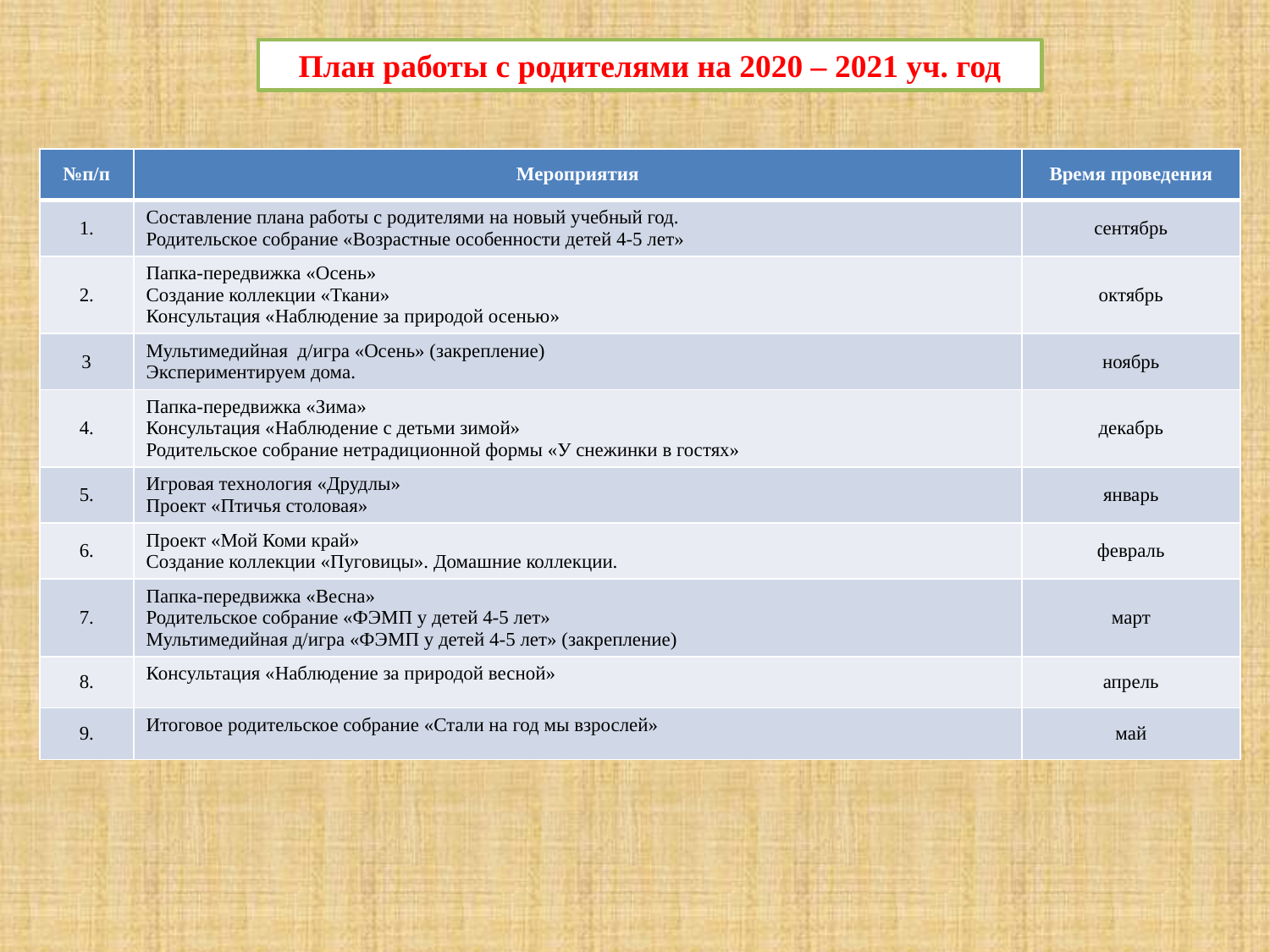

План работы с родителями на 2020 – 2021 уч. год
| №п/п | Мероприятия | Время проведения |
| --- | --- | --- |
| 1. | Составление плана работы с родителями на новый учебный год. Родительское собрание «Возрастные особенности детей 4-5 лет» | сентябрь |
| 2. | Папка-передвижка «Осень» Создание коллекции «Ткани» Консультация «Наблюдение за природой осенью» | октябрь |
| 3 | Мультимедийная д/игра «Осень» (закрепление) Экспериментируем дома. | ноябрь |
| 4. | Папка-передвижка «Зима» Консультация «Наблюдение с детьми зимой» Родительское собрание нетрадиционной формы «У снежинки в гостях» | декабрь |
| 5. | Игровая технология «Друдлы» Проект «Птичья столовая» | январь |
| 6. | Проект «Мой Коми край» Создание коллекции «Пуговицы». Домашние коллекции. | февраль |
| 7. | Папка-передвижка «Весна» Родительское собрание «ФЭМП у детей 4-5 лет» Мультимедийная д/игра «ФЭМП у детей 4-5 лет» (закрепление) | март |
| 8. | Консультация «Наблюдение за природой весной» | апрель |
| 9. | Итоговое родительское собрание «Стали на год мы взрослей» | май |